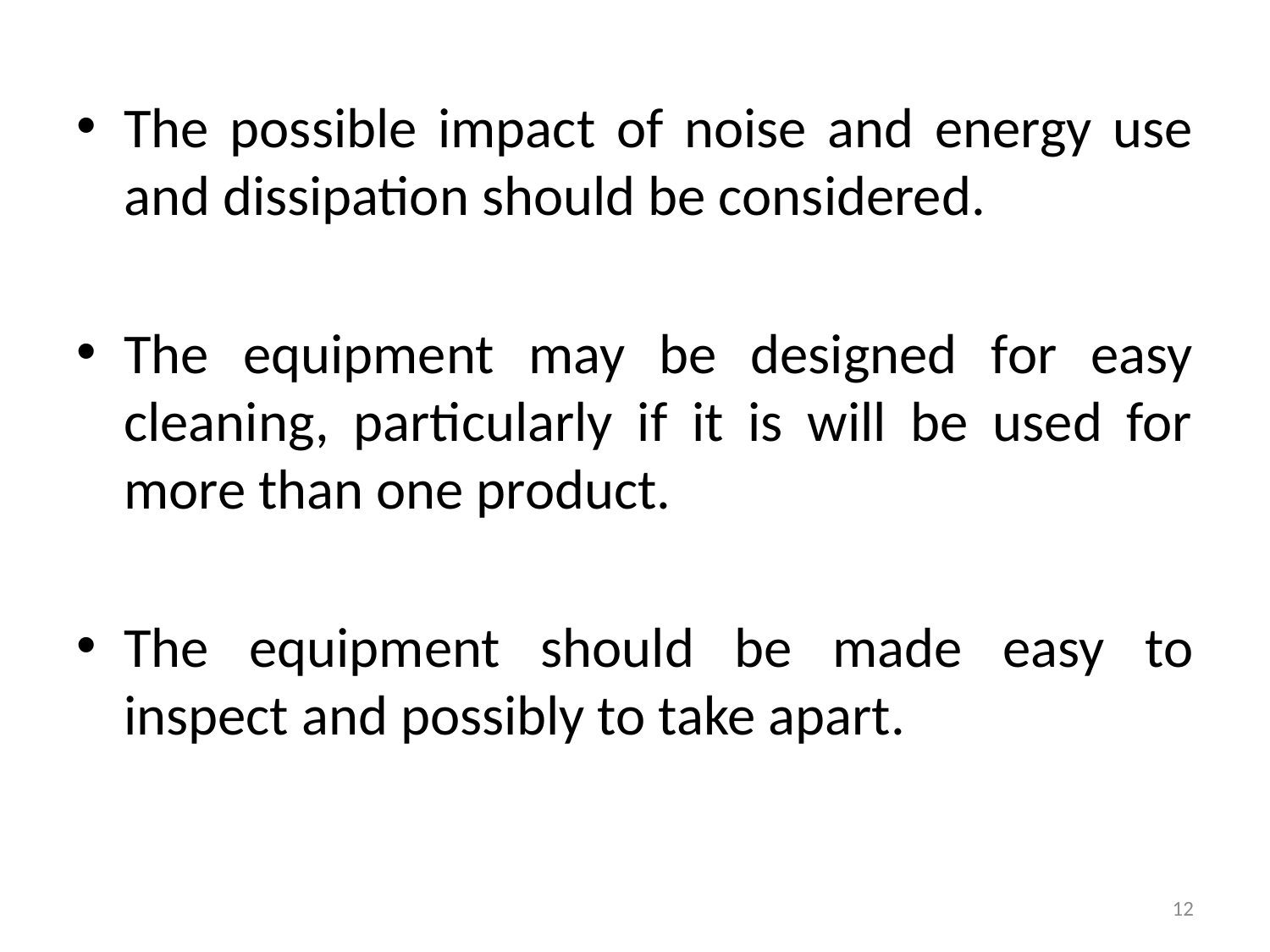

The possible impact of noise and energy use and dissipation should be considered.

The equipment may be designed for easy cleaning, particularly if it is will be used for more than one product.

The equipment should be made easy to inspect and possibly to take apart.

12